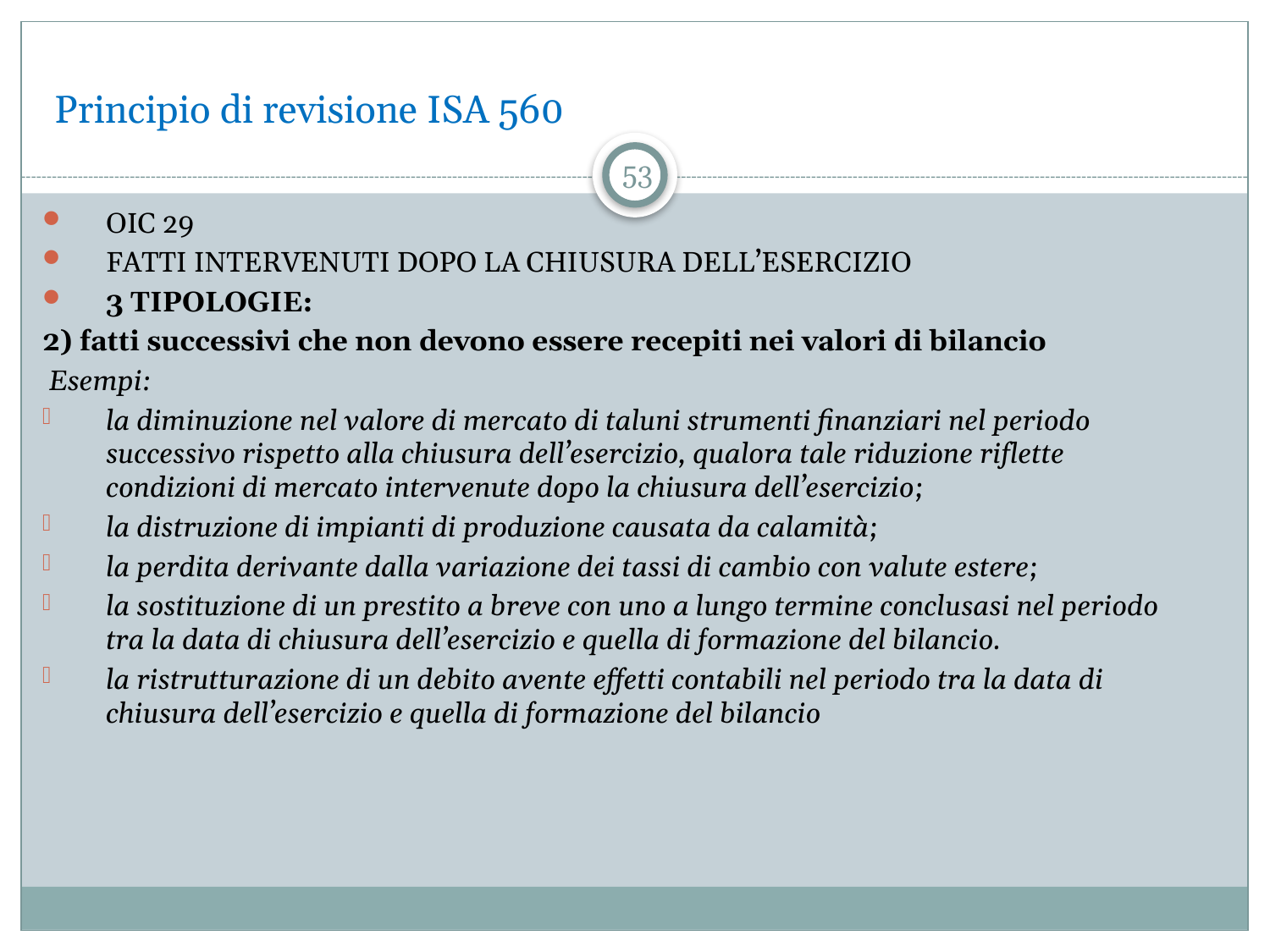

# Principio di revisione ISA 560
53
OIC 29
FATTI INTERVENUTI DOPO LA CHIUSURA DELL’ESERCIZIO
3 TIPOLOGIE:
2) fatti successivi che non devono essere recepiti nei valori di bilancio
 Esempi:
la diminuzione nel valore di mercato di taluni strumenti finanziari nel periodo successivo rispetto alla chiusura dell’esercizio, qualora tale riduzione riflette condizioni di mercato intervenute dopo la chiusura dell’esercizio;
la distruzione di impianti di produzione causata da calamità;
la perdita derivante dalla variazione dei tassi di cambio con valute estere;
la sostituzione di un prestito a breve con uno a lungo termine conclusasi nel periodo tra la data di chiusura dell’esercizio e quella di formazione del bilancio.
la ristrutturazione di un debito avente effetti contabili nel periodo tra la data di chiusura dell’esercizio e quella di formazione del bilancio